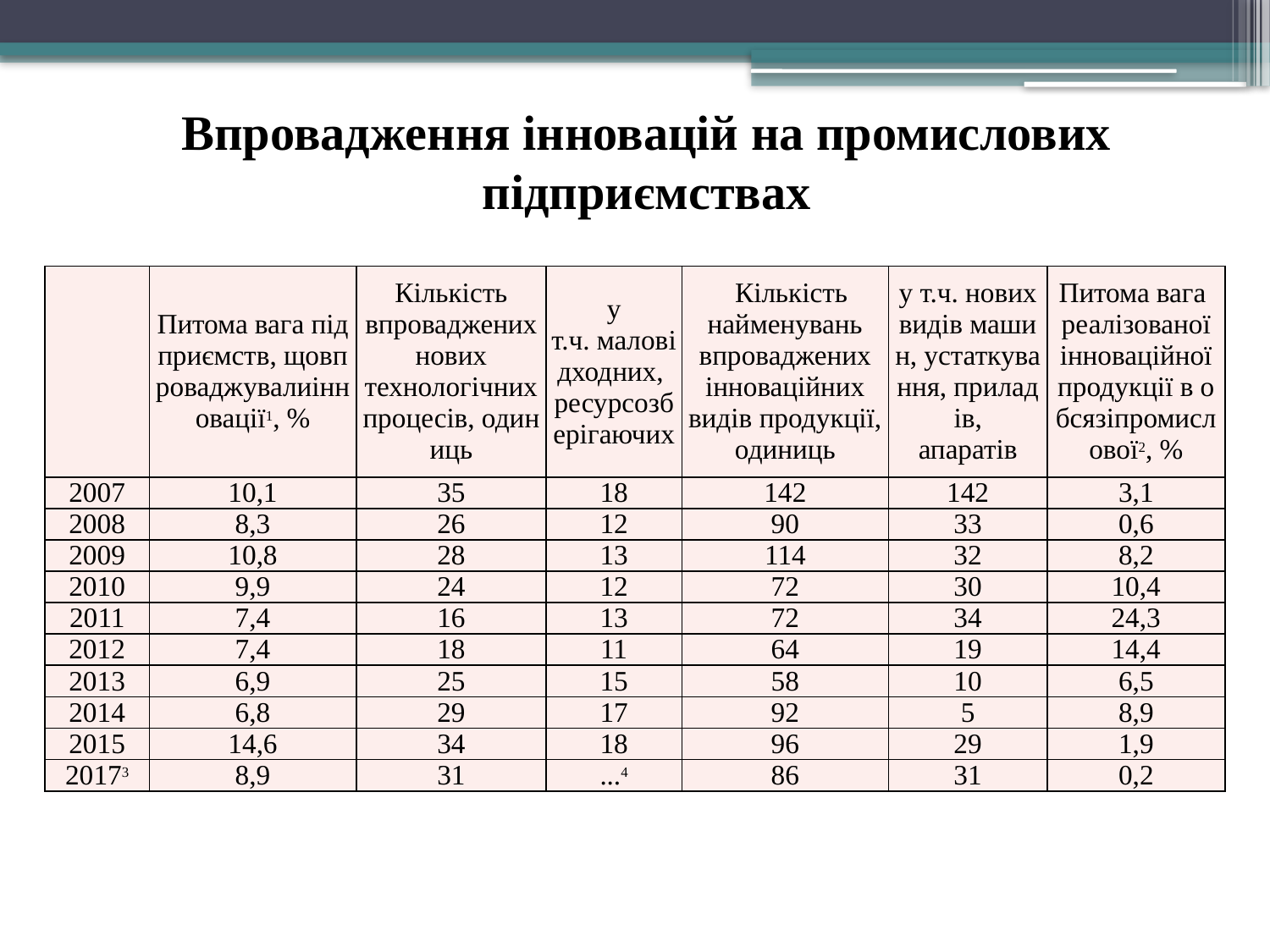

# Впровадження інновацій на промислових підприємствах
|  | Питома вага підприємств, щовпроваджувалиінновації1, % | Кількість впроваджених нових технологічних процесів, одиниць | у т.ч. маловідходних, ресурсозберігаючих | Кількість найменувань впроваджених інноваційних видів продукції, одиниць | у т.ч. нових видів машин, устаткування, приладів, апаратів | Питома вага реалізованої інноваційної продукції в обсязіпромислової2, % |
| --- | --- | --- | --- | --- | --- | --- |
| 2007 | 10,1 | 35 | 18 | 142 | 142 | 3,1 |
| 2008 | 8,3 | 26 | 12 | 90 | 33 | 0,6 |
| 2009 | 10,8 | 28 | 13 | 114 | 32 | 8,2 |
| 2010 | 9,9 | 24 | 12 | 72 | 30 | 10,4 |
| 2011 | 7,4 | 16 | 13 | 72 | 34 | 24,3 |
| 2012 | 7,4 | 18 | 11 | 64 | 19 | 14,4 |
| 2013 | 6,9 | 25 | 15 | 58 | 10 | 6,5 |
| 2014 | 6,8 | 29 | 17 | 92 | 5 | 8,9 |
| 2015 | 14,6 | 34 | 18 | 96 | 29 | 1,9 |
| 20173 | 8,9 | 31 | ...4 | 86 | 31 | 0,2 |